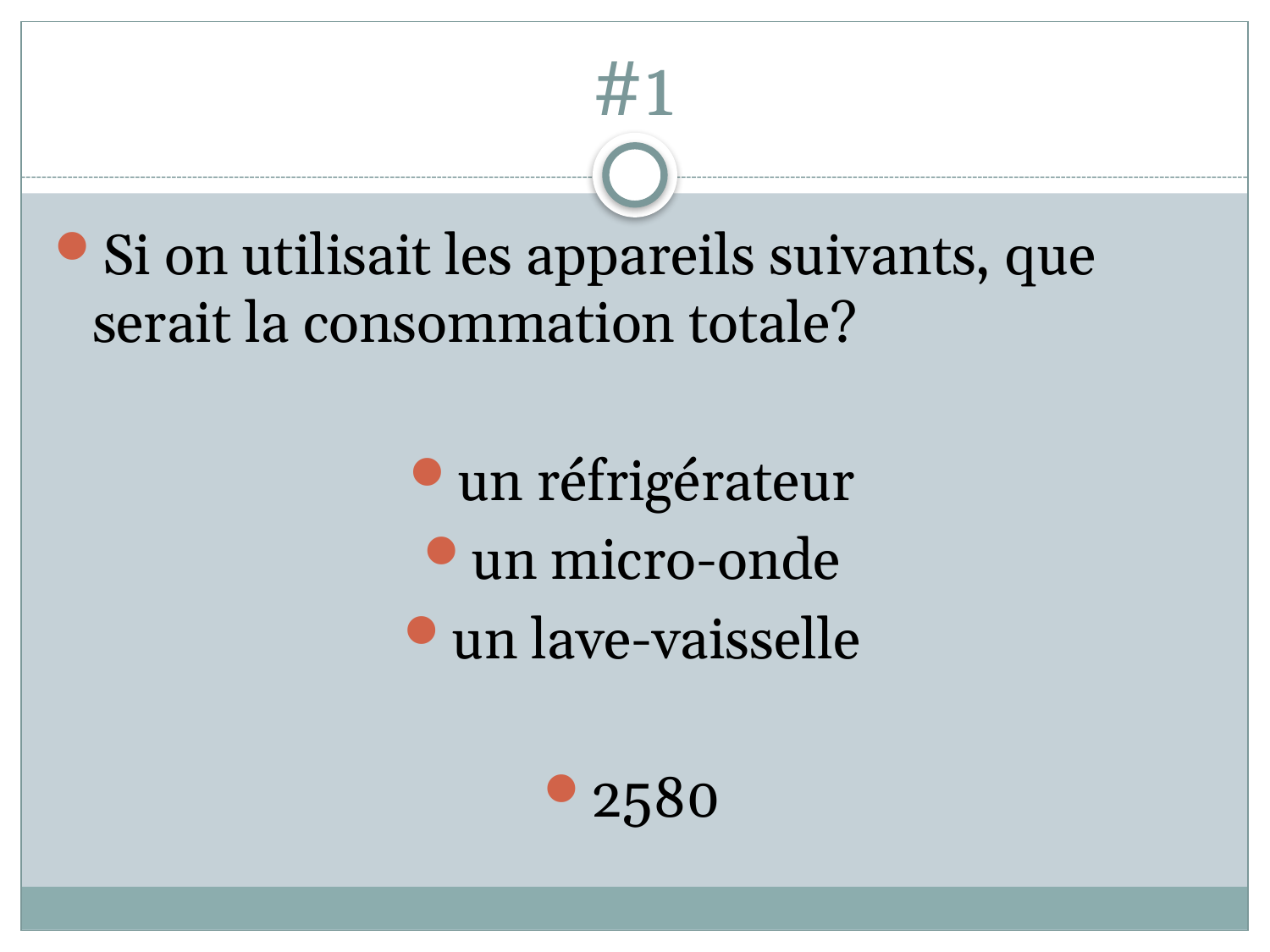

# #1
Si on utilisait les appareils suivants, que serait la consommation totale?

un réfrigérateur
un micro-onde
un lave-vaisselle

2580